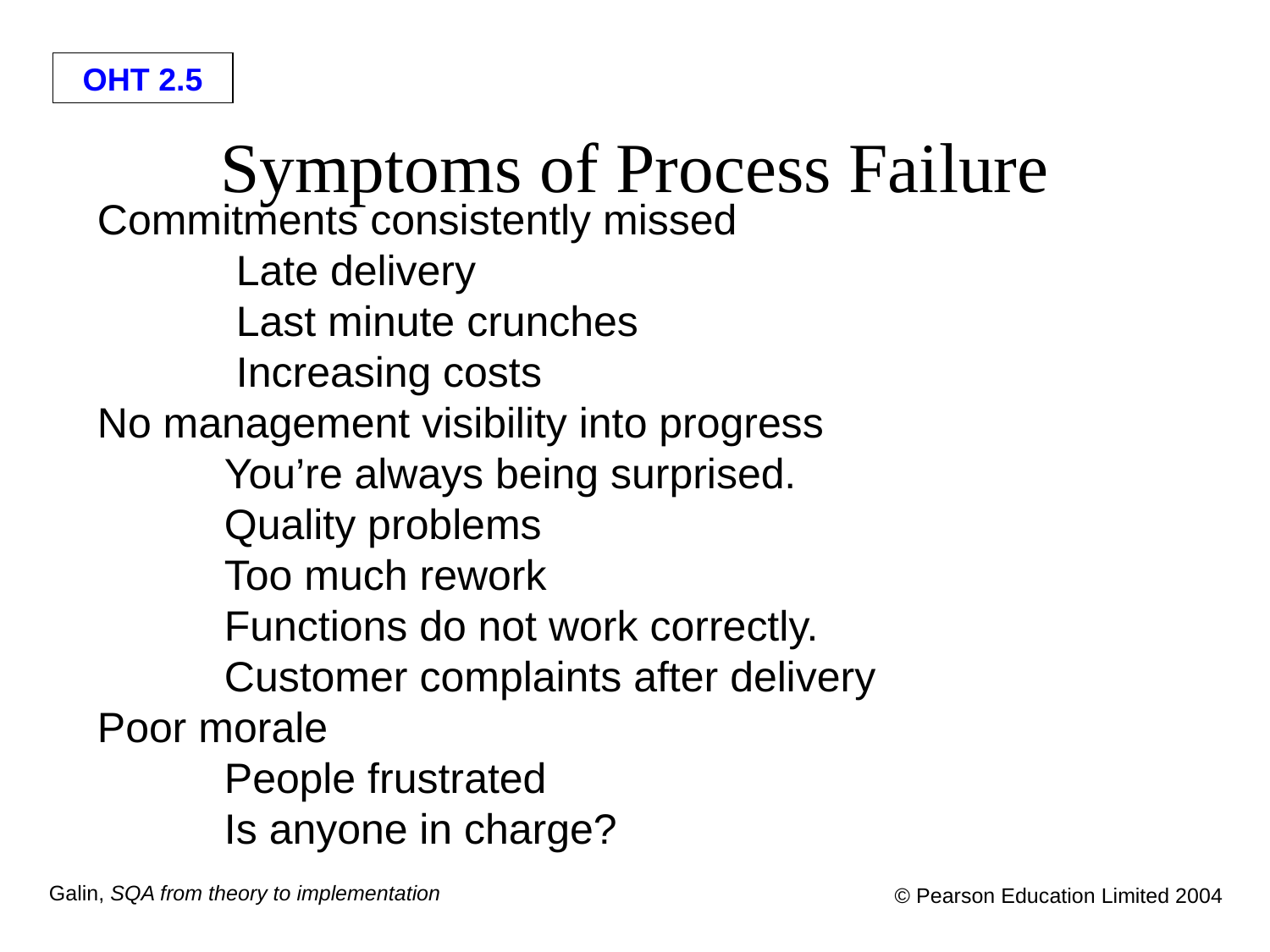

# Symptoms of Process Failure
Commitments consistently missed
	 Late delivery
	 Last minute crunches
	 Increasing costs
No management visibility into progress
	You’re always being surprised.
	Quality problems
 	Too much rework
	Functions do not work correctly.
	Customer complaints after delivery
Poor morale
	People frustrated
	Is anyone in charge?